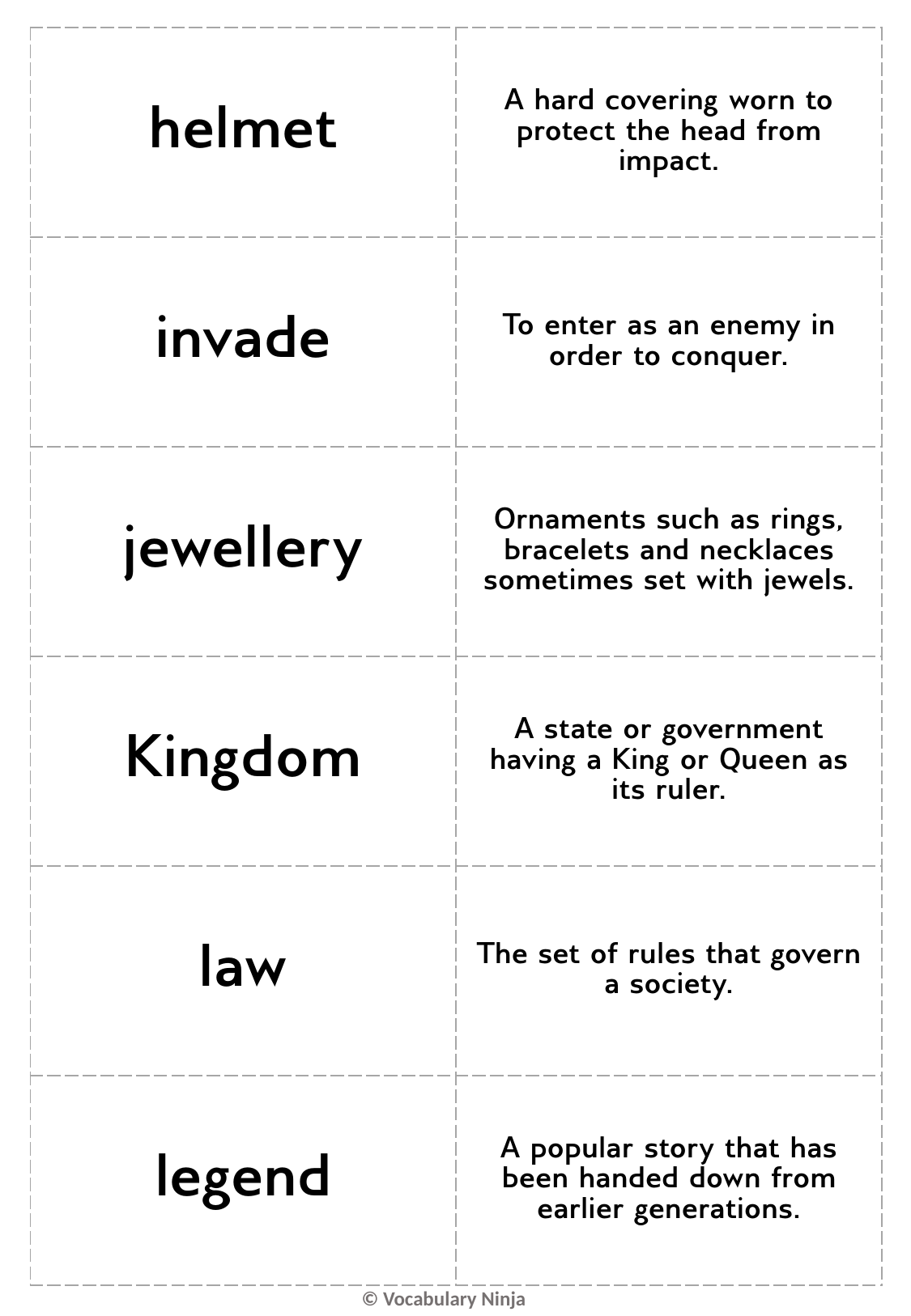

| helmet | A hard covering worn to protect the head from impact. |
| --- | --- |
| invade | To enter as an enemy in order to conquer. |
| jewellery | Ornaments such as rings, bracelets and necklaces sometimes set with jewels. |
| Kingdom | A state or government having a King or Queen as its ruler. |
| law | The set of rules that govern a society. |
| legend | A popular story that has been handed down from earlier generations. |
© Vocabulary Ninja